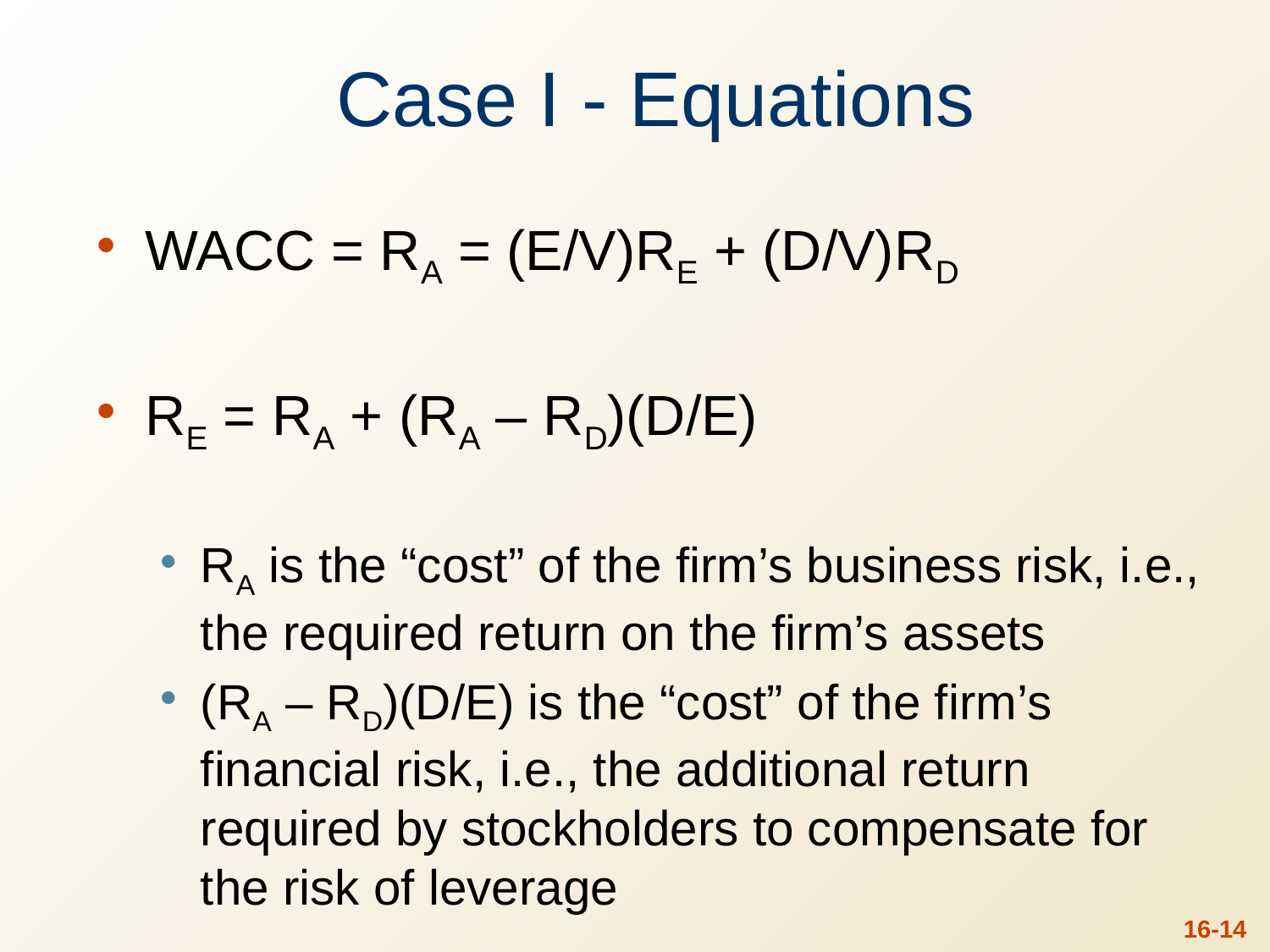

# Case I - Equations
WACC = RA = (E/V)RE + (D/V)RD
RE = RA + (RA – RD)(D/E)
RA is the “cost” of the firm’s business risk, i.e., the required return on the firm’s assets
(RA – RD)(D/E) is the “cost” of the firm’s financial risk, i.e., the additional return required by stockholders to compensate for the risk of leverage
16-14